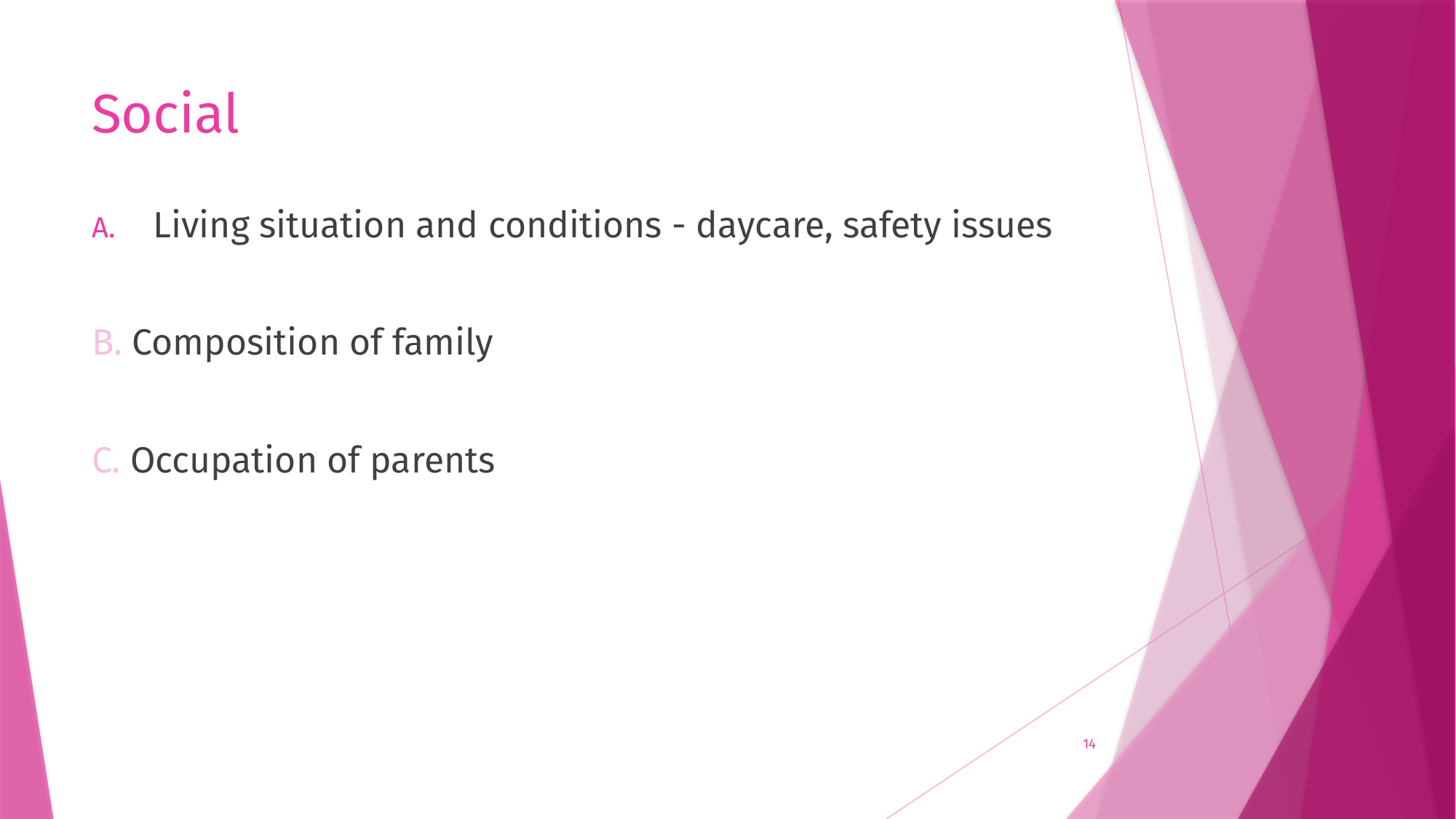

# Social
Living situation and conditions - daycare, safety issues

B. Composition of family

C. Occupation of parents
14